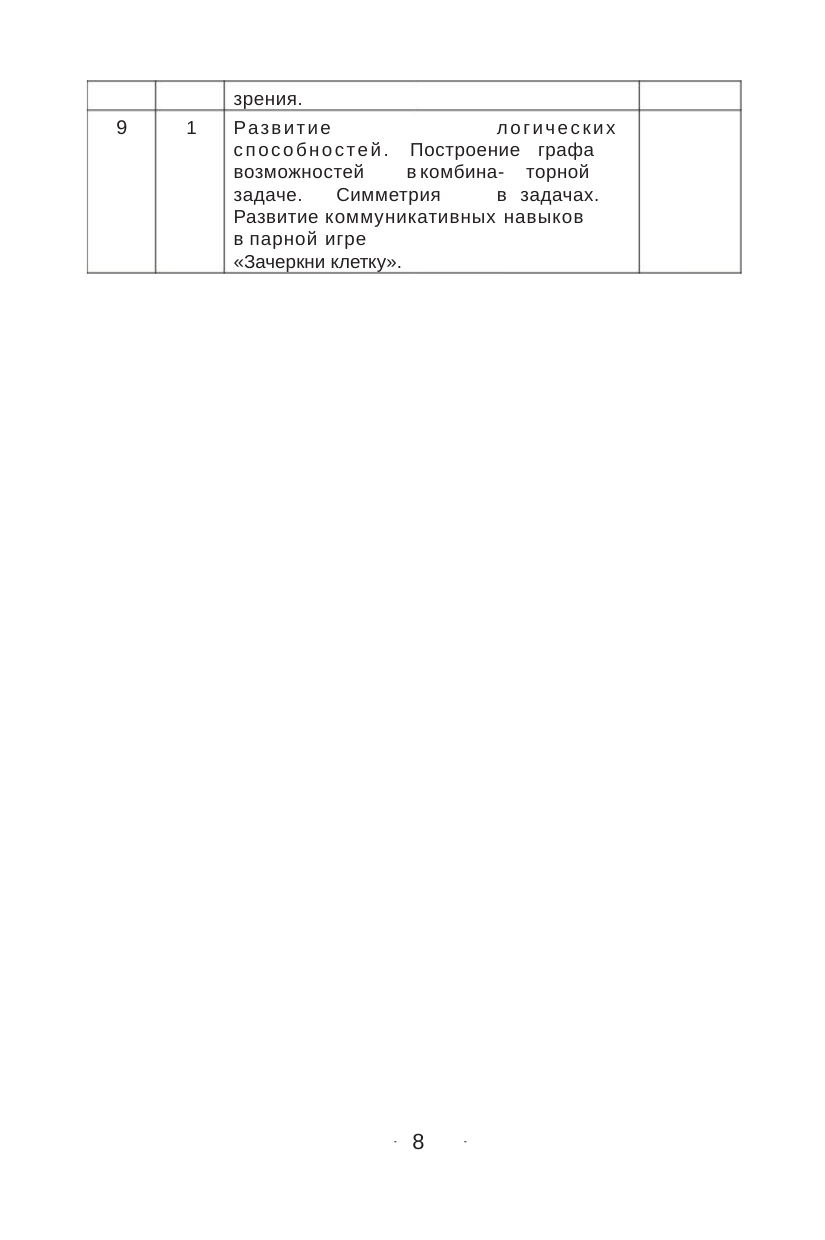

зрения.
9
1
Развитие
логических
способностей. Построение графа
возможностей комбина- торной
задаче. Симметрия задачах.
в
в
Развитие коммуникативных навыков
в парной игре
«Зачеркни клетку».
8
9